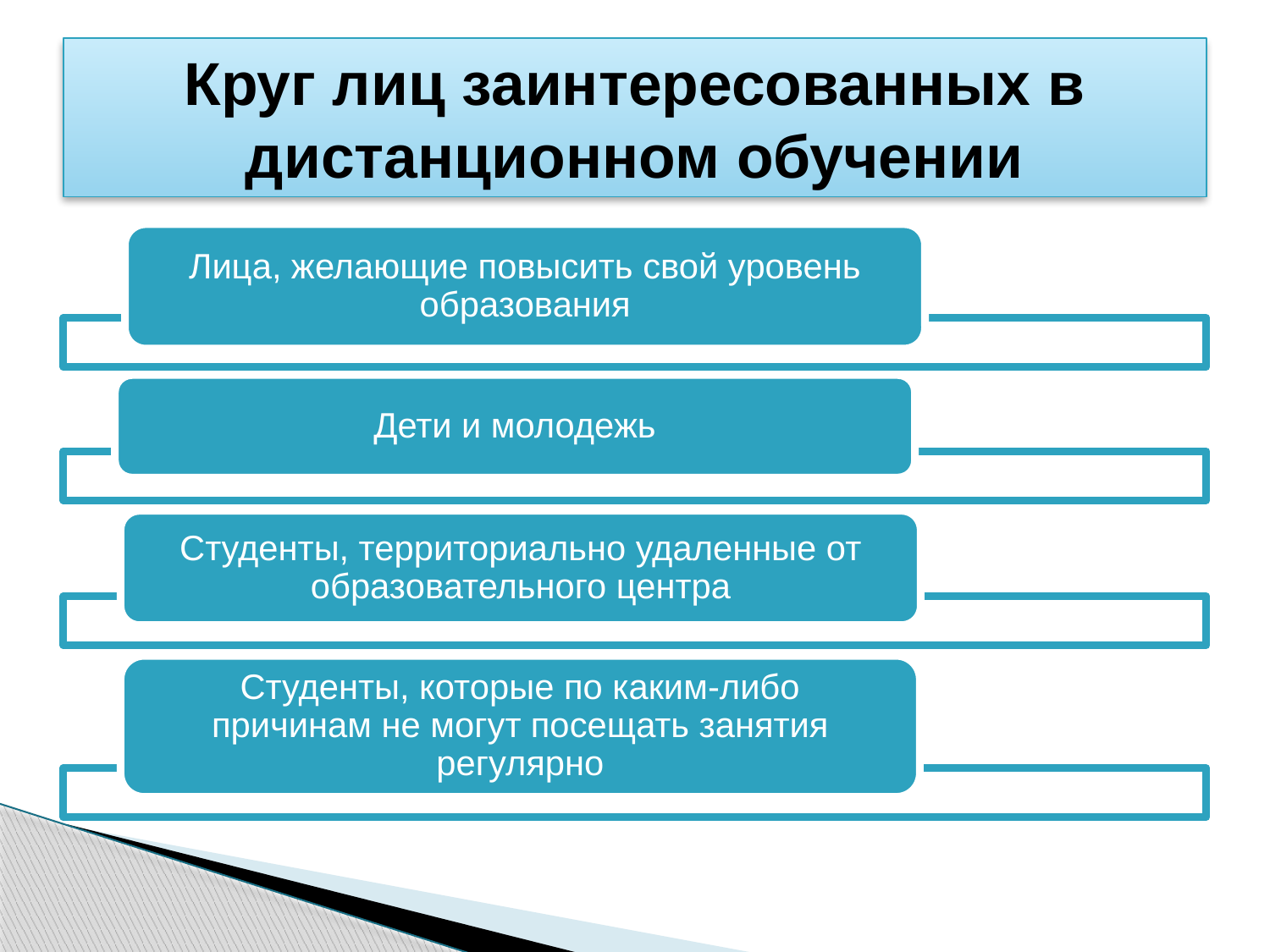

# Круг лиц заинтересованных в дистанционном обучении
Лица, желающие повысить свой уровень образования
Дети и молодежь
Студенты, территориально удаленные от образовательного центра
Студенты, которые по каким-либо причинам не могут посещать занятия регулярно